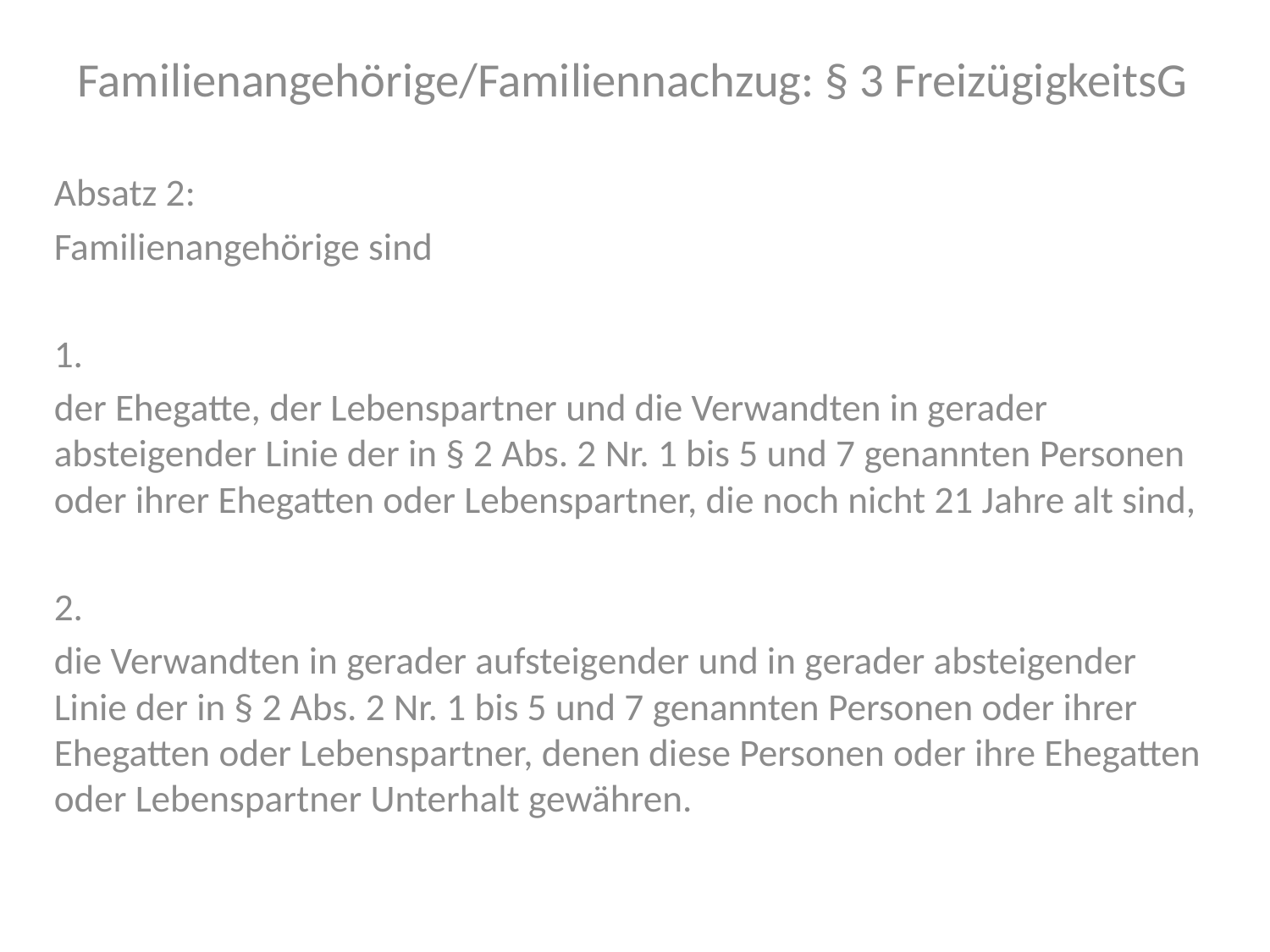

Familienangehörige/Familiennachzug: § 3 FreizügigkeitsG

Absatz 2:
Familienangehörige sind

1.
der Ehegatte, der Lebenspartner und die Verwandten in gerader absteigender Linie der in § 2 Abs. 2 Nr. 1 bis 5 und 7 genannten Personen oder ihrer Ehegatten oder Lebenspartner, die noch nicht 21 Jahre alt sind,

2.
die Verwandten in gerader aufsteigender und in gerader absteigender Linie der in § 2 Abs. 2 Nr. 1 bis 5 und 7 genannten Personen oder ihrer Ehegatten oder Lebenspartner, denen diese Personen oder ihre Ehegatten oder Lebenspartner Unterhalt gewähren.